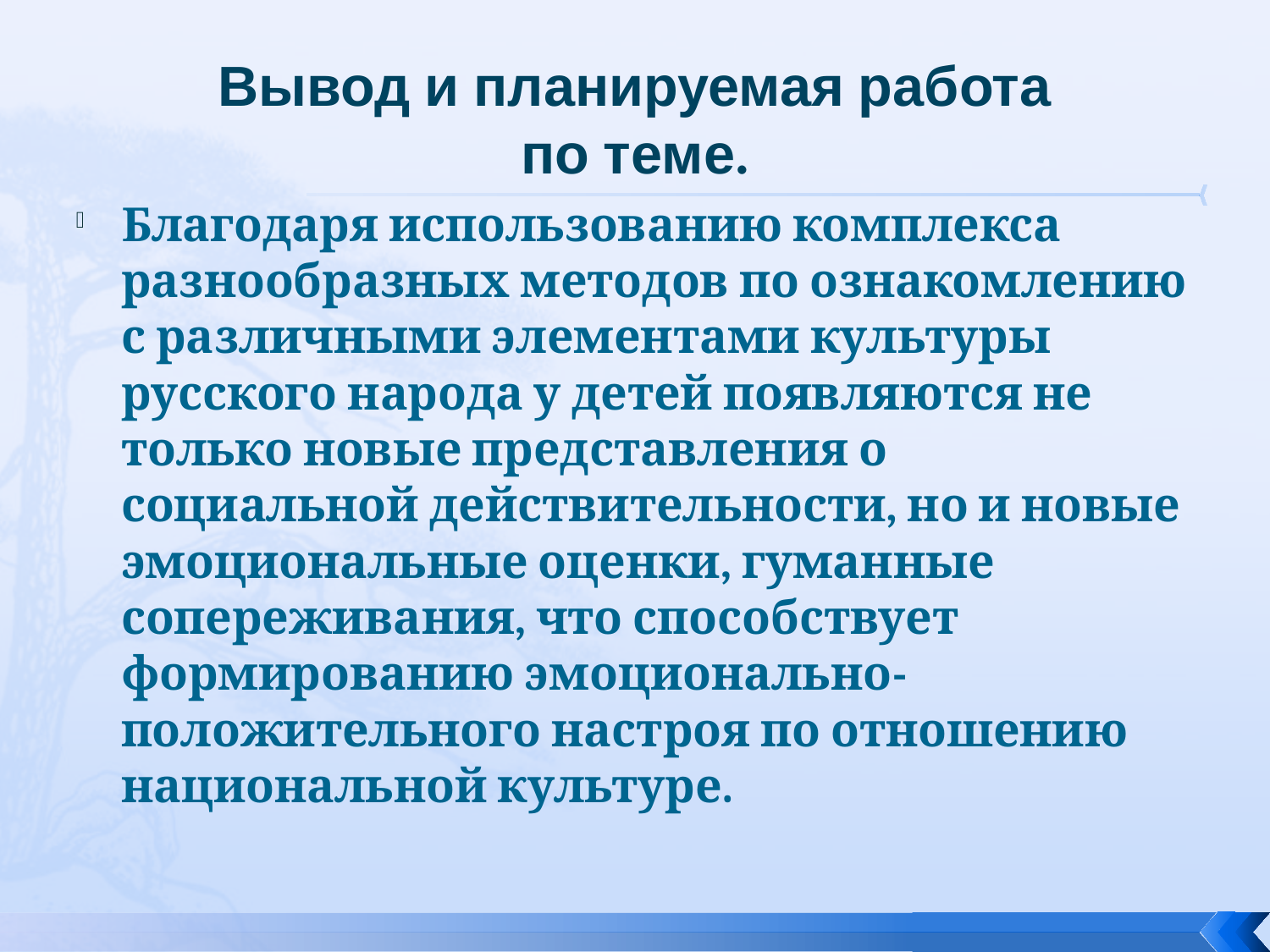

# Вывод и планируемая работа по теме.
Благодаря использованию комплекса разнообразных методов по ознакомлению с различными элементами культуры русского народа у детей появляются не только новые представления о социальной действительности, но и новые эмоциональные оценки, гуманные сопереживания, что способствует формированию эмоционально-положительного настроя по отношению национальной культуре.